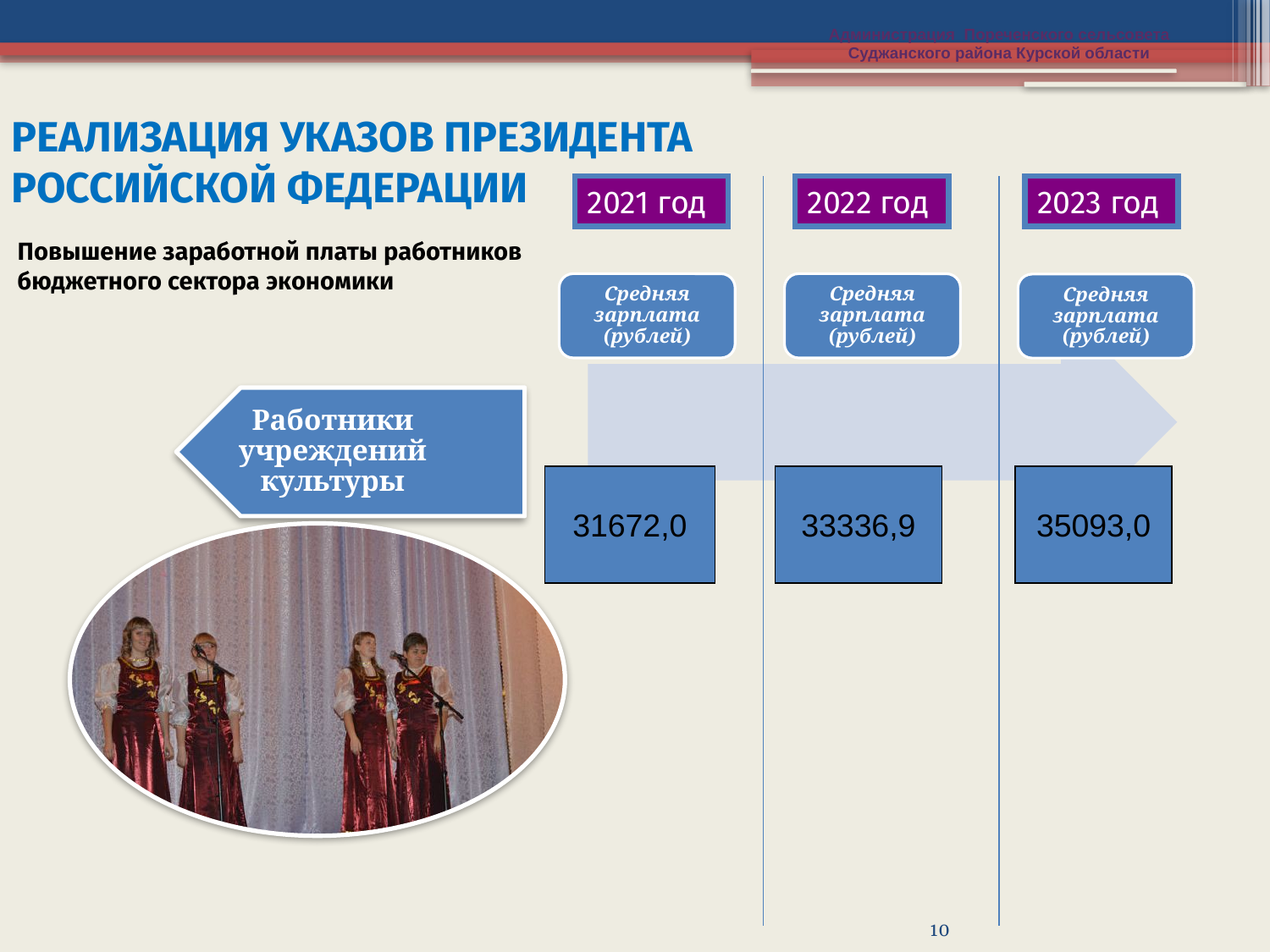

Администрация  Пореченского сельсовета Суджанского района Курской области
Реализация указов Президента
Российской Федерации
2021 год
2022 год
2023 год
Повышение заработной платы работников бюджетного сектора экономики

Средняя зарплата (рублей)

Средняя зарплата (рублей)

Средняя зарплата (рублей)

Работники учреждений культуры
31672,0
33336,9
35093,0
10